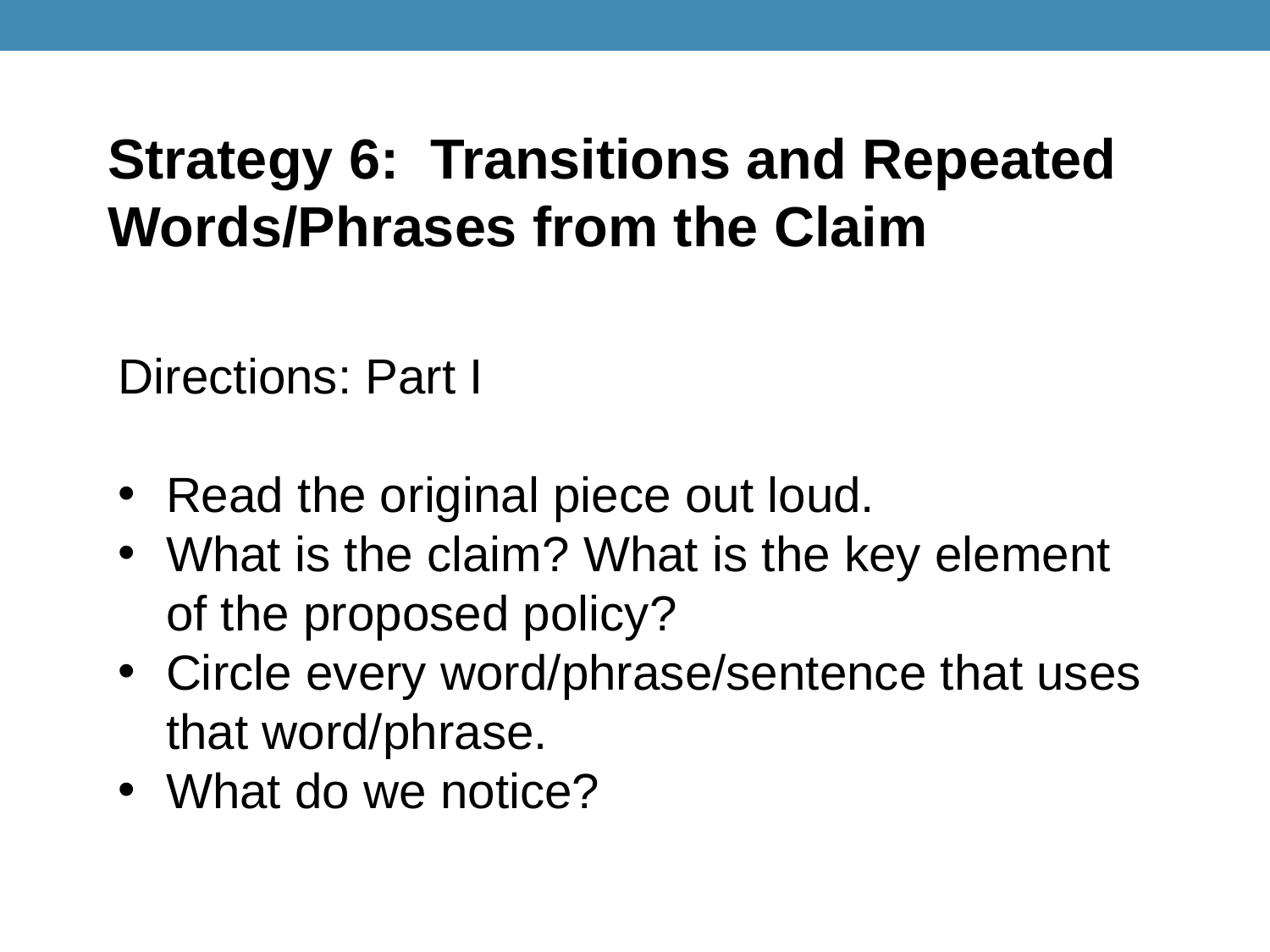

Strategy 6:  Transitions and Repeated Words/Phrases from the Claim
Directions: Part I

Read the original piece out loud.
What is the claim? What is the key element of the proposed policy?
Circle every word/phrase/sentence that uses that word/phrase.
What do we notice?